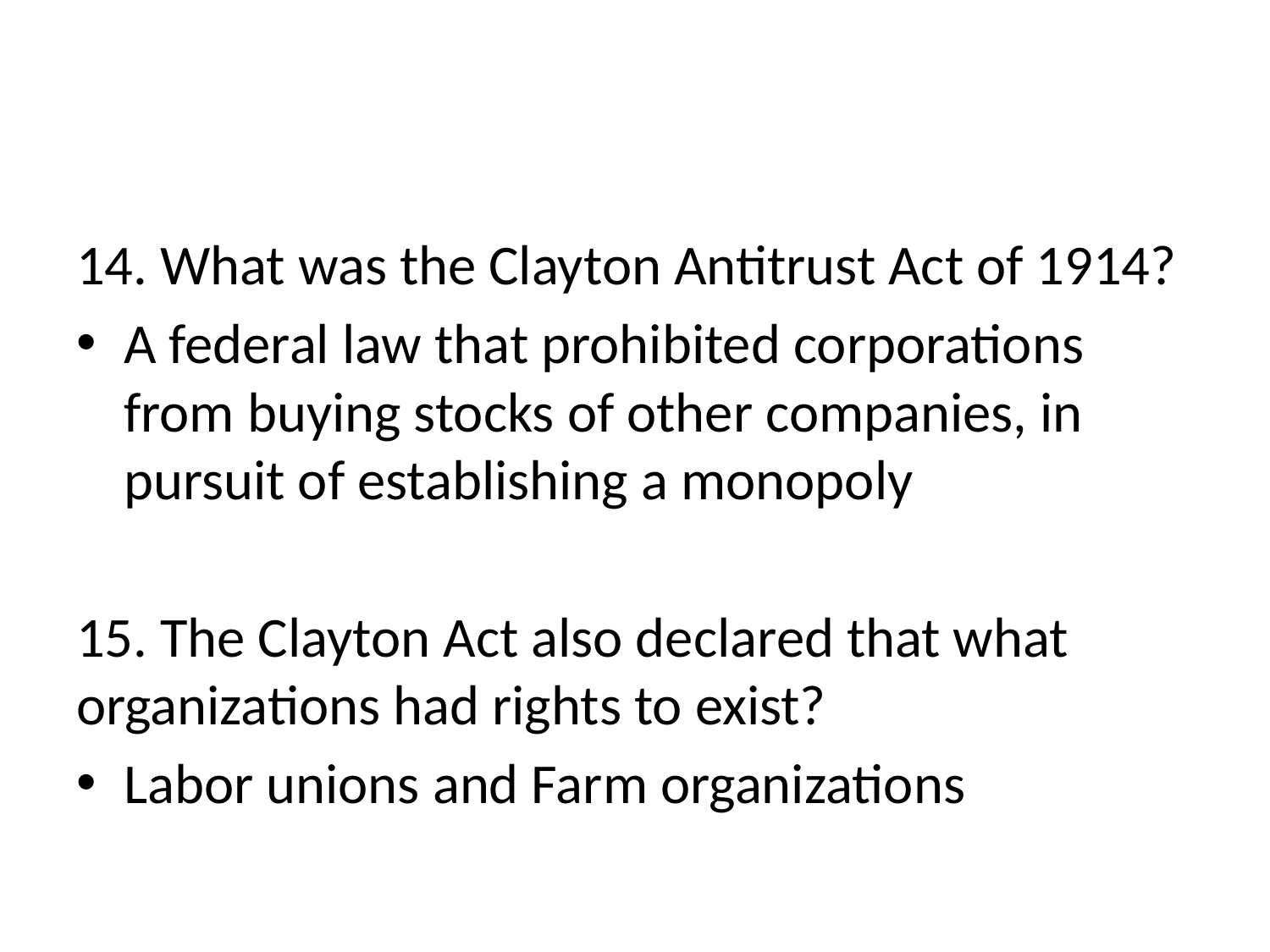

#
14. What was the Clayton Antitrust Act of 1914?
A federal law that prohibited corporations from buying stocks of other companies, in pursuit of establishing a monopoly

15. The Clayton Act also declared that what organizations had rights to exist?
Labor unions and Farm organizations